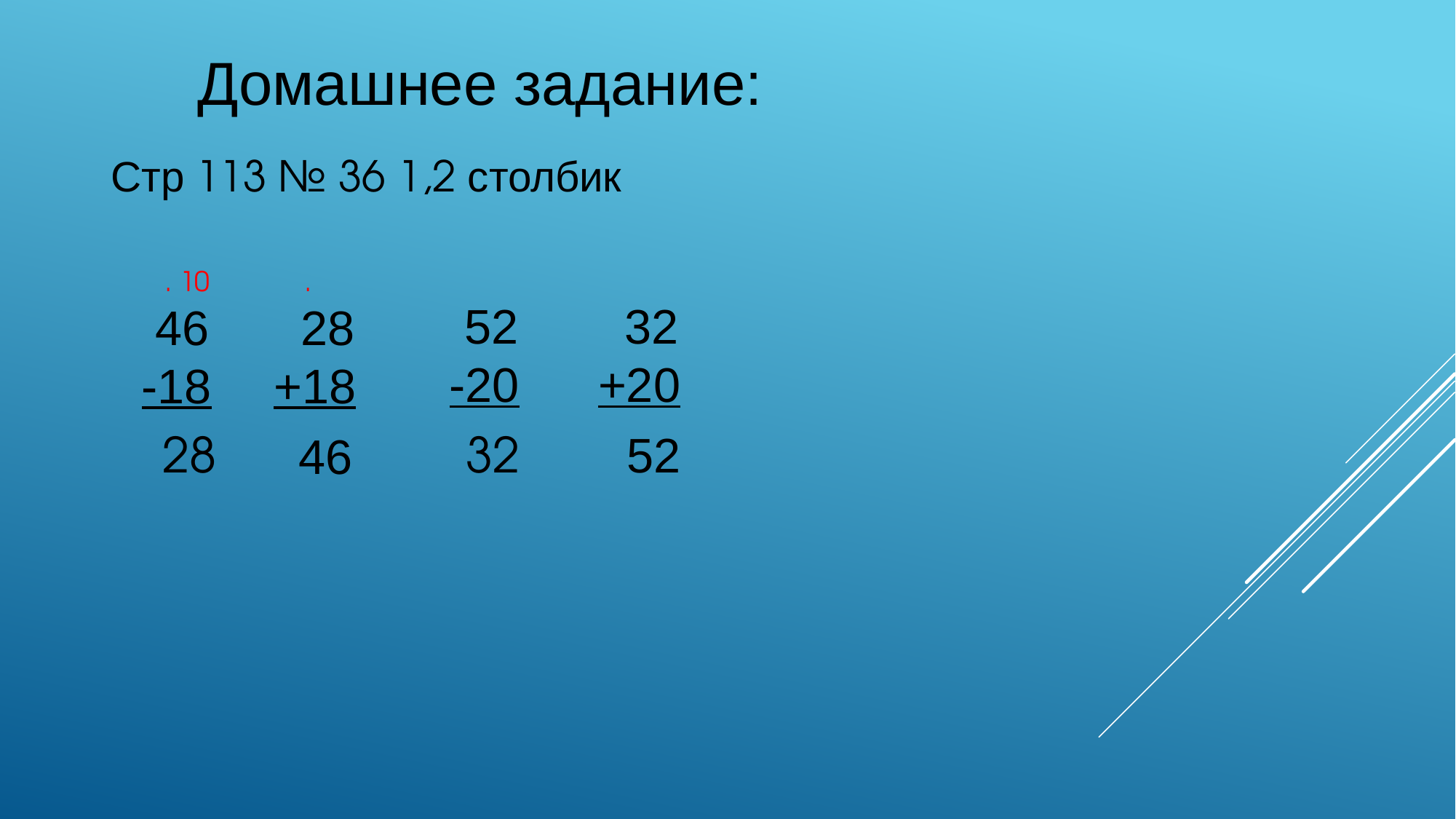

Домашнее задание:
Стр 113 № 36 1,2 столбик
   . 10
 46
-18
    .
  28
+18
  52
-20
  32
+20
52
 28
32
46